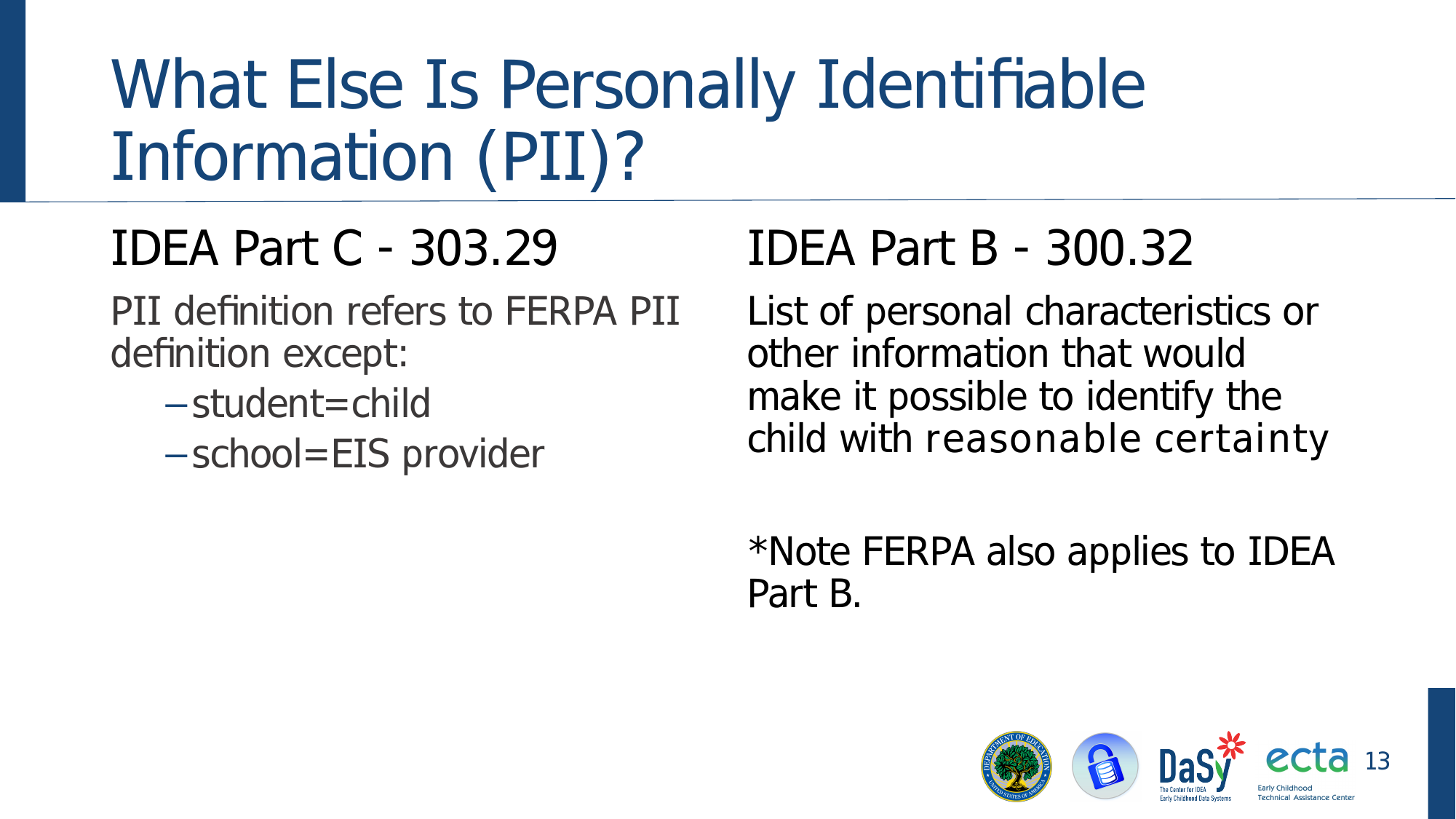

# What Else Is Personally Identifiable Information (PII)? (con’t)
IDEA Part C - 303.29
PII definition refers to FERPA PII definition except:
student=child
school=EIS provider
IDEA Part B - 300.32
List of personal characteristics or other information that would make it possible to identify the child with reasonable certainty
*Note FERPA also applies to IDEA Part B.